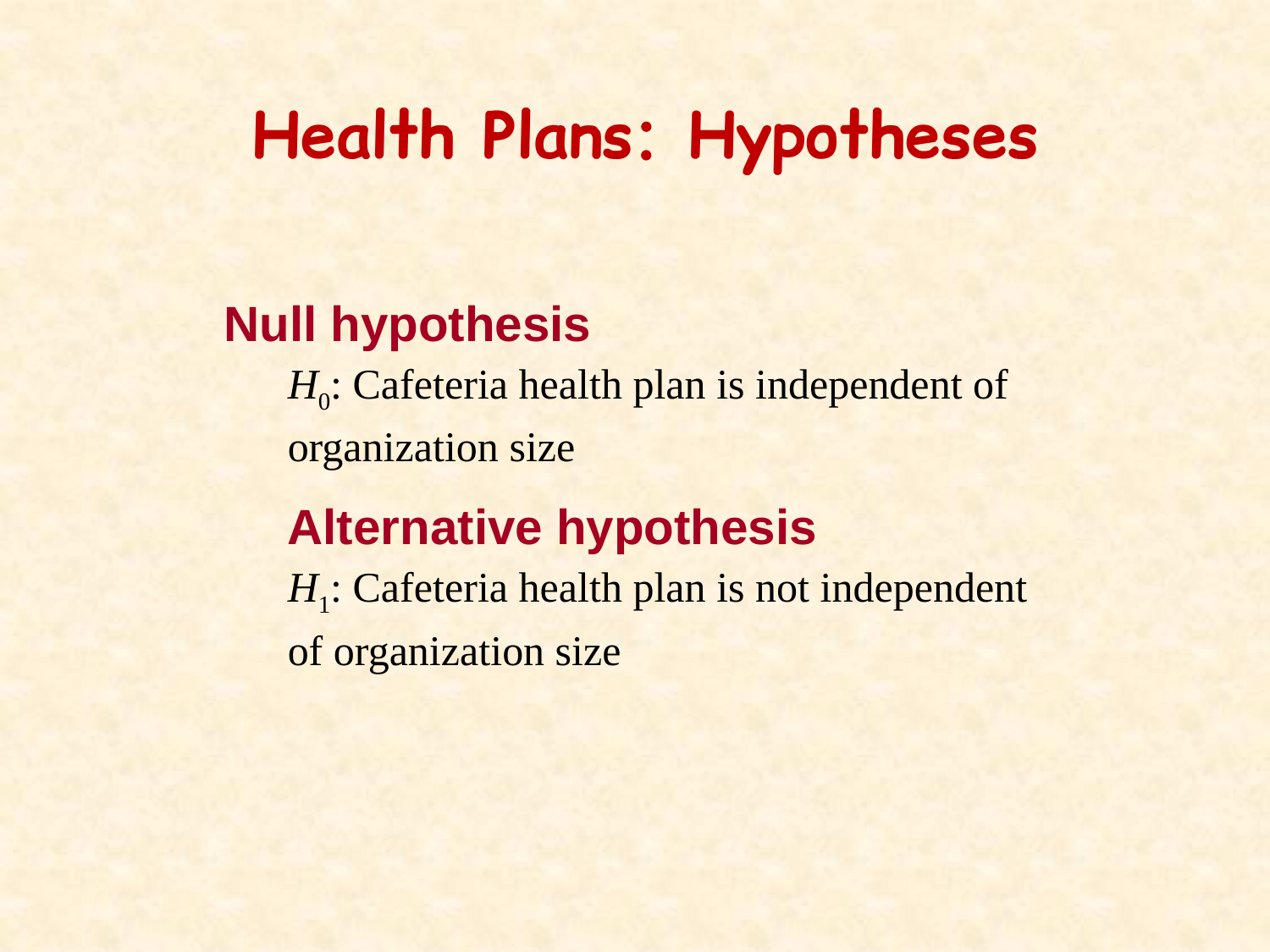

# Health Plans: Hypotheses
Null hypothesis
H0: Cafeteria health plan is independent of organization size
Alternative hypothesis
H1: Cafeteria health plan is not independent of organization size